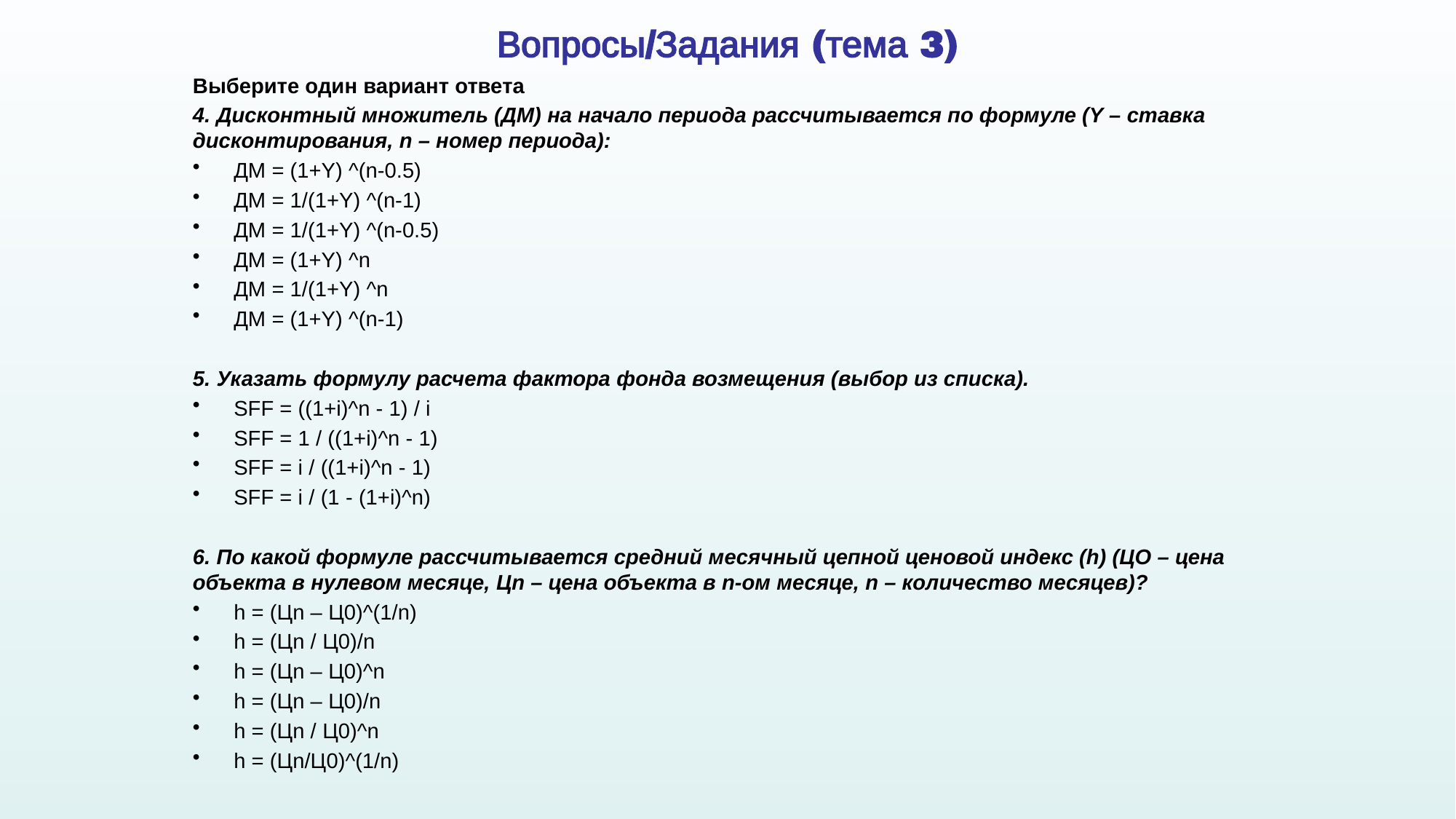

# Вопросы/Задания (тема 3)
Выберите один вариант ответа
4. Дисконтный множитель (ДМ) на начало периода рассчитывается по формуле (Y – ставка дисконтирования, n – номер периода):
ДМ = (1+Y) ^(n-0.5)
ДМ = 1/(1+Y) ^(n-1)
ДМ = 1/(1+Y) ^(n-0.5)
ДМ = (1+Y) ^n
ДМ = 1/(1+Y) ^n
ДМ = (1+Y) ^(n-1)

5. Указать формулу расчета фактора фонда возмещения (выбор из списка).
SFF = ((1+i)^n - 1) / i
SFF = 1 / ((1+i)^n - 1)
SFF = i / ((1+i)^n - 1)
SFF = i / (1 - (1+i)^n)

6. По какой формуле рассчитывается средний месячный цепной ценовой индекс (h) (ЦО – цена объекта в нулевом месяце, Цn – цена объекта в n-ом месяце, n – количество месяцев)?
h = (Цn – Ц0)^(1/n)
h = (Цn / Ц0)/n
h = (Цn – Ц0)^n
h = (Цn – Ц0)/n
h = (Цn / Ц0)^n
h = (Цn/Ц0)^(1/n)